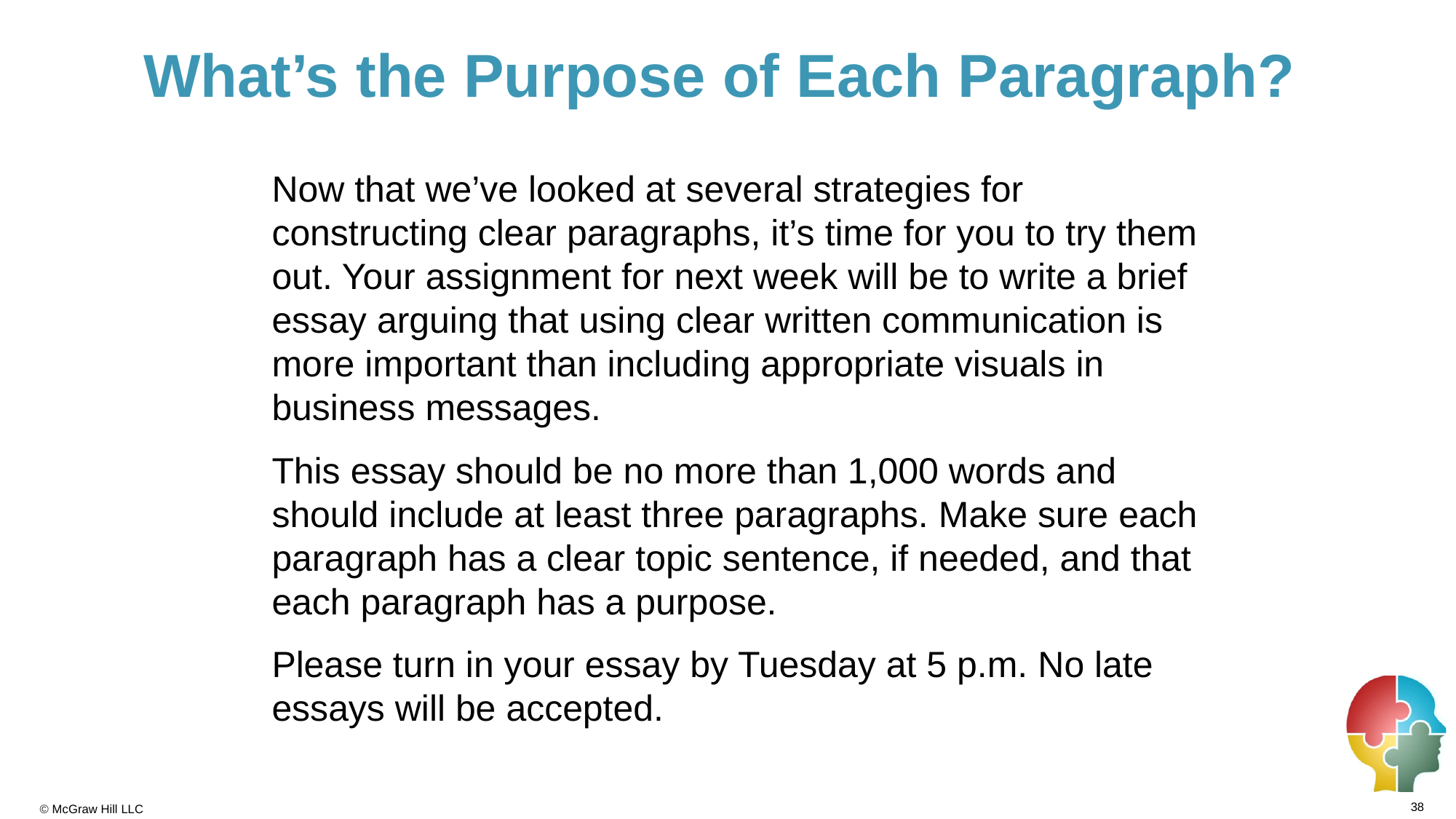

# What’s the Purpose of Each Paragraph?
Now that we’ve looked at several strategies for constructing clear paragraphs, it’s time for you to try them out. Your assignment for next week will be to write a brief essay arguing that using clear written communication is more important than including appropriate visuals in business messages.
This essay should be no more than 1,000 words and should include at least three paragraphs. Make sure each paragraph has a clear topic sentence, if needed, and that each paragraph has a purpose.
Please turn in your essay by Tuesday at 5 p.m. No late essays will be accepted.
38